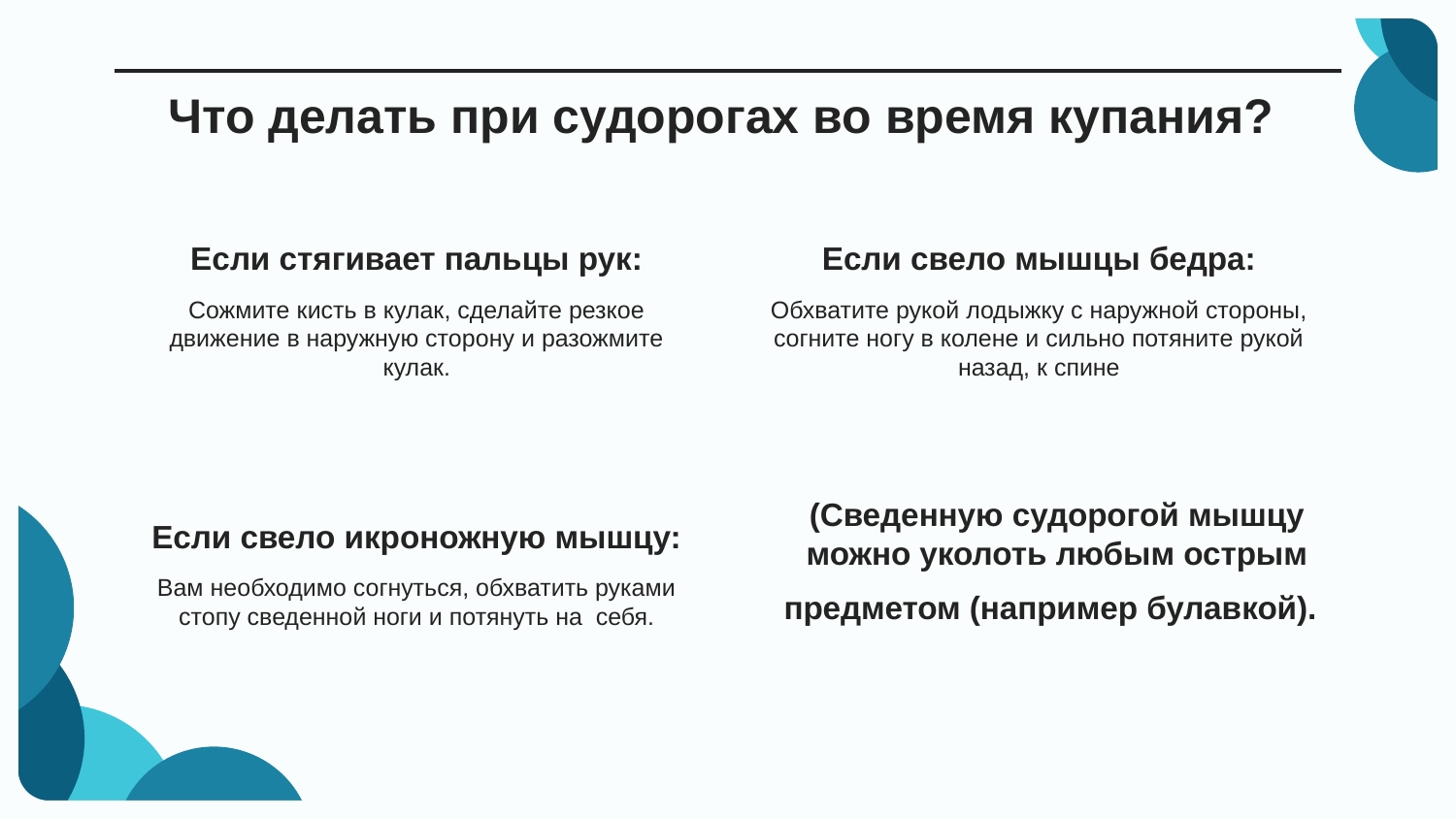

# Что делать при судорогах во время купания?
Если стягивает пальцы рук:
Если свело мышцы бедра:
Сожмите кисть в кулак, сделайте резкое движение в наружную сторону и разожмите кулак.
Обхватите рукой лодыжку с наружной стороны, согните ногу в колене и сильно потяните рукой назад, к спине
Если свело икроножную мышцу:
Вам необходимо согнуться, обхватить руками стопу сведенной ноги и потянуть на  себя.

(Сведенную судорогой мышцу можно уколоть любым острым предметом (например булавкой).